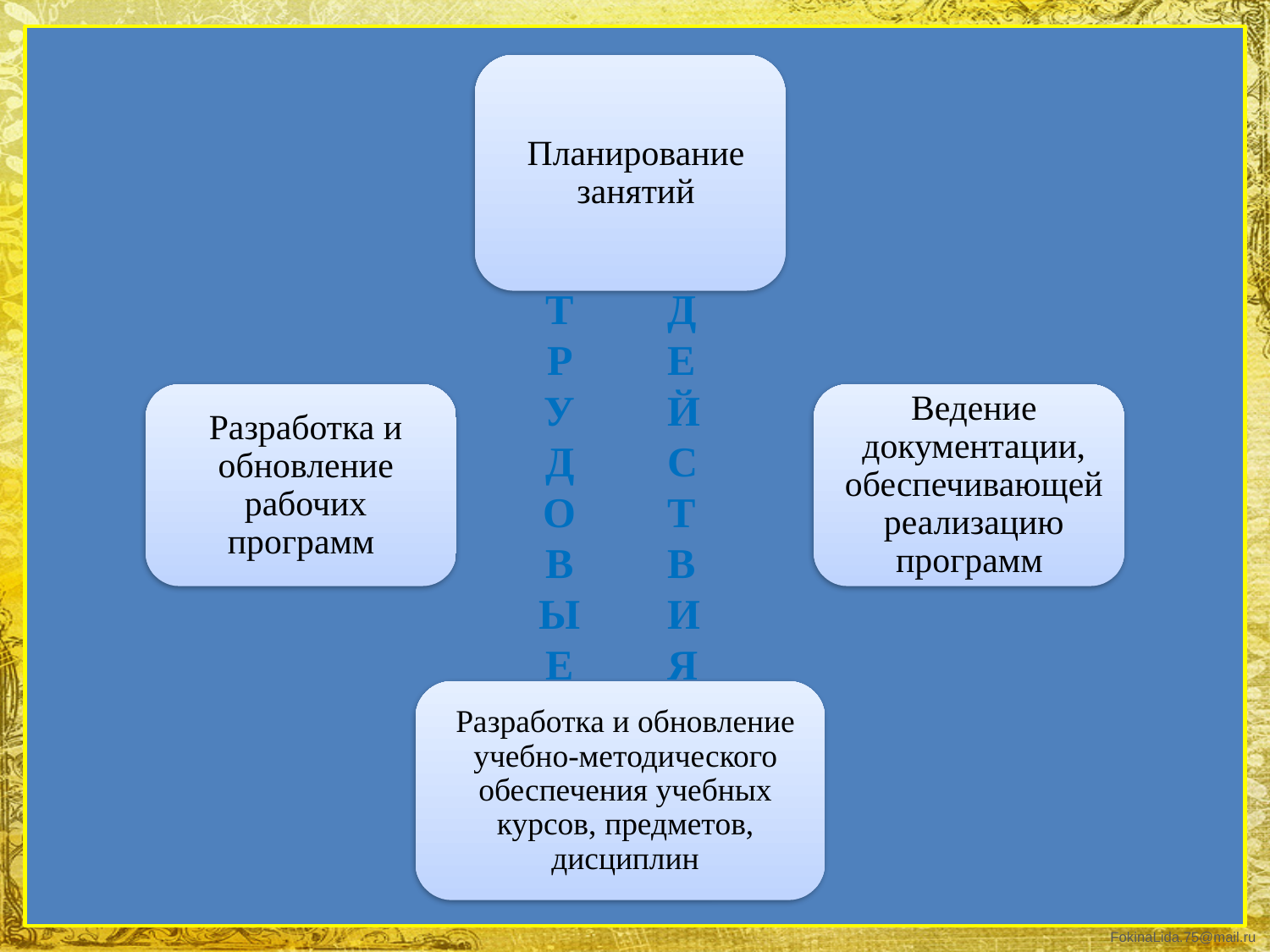

Планирование занятий
Ведение документации, обеспечивающей реализацию программ
Разработка и обновление учебно-методического обеспечения учебных курсов, предметов, дисциплин
Разработка и обновление рабочих программ
Т
Р
У
Д
О
В
Ы
Е

Д
Е
Й
С
Т
В
И
Я